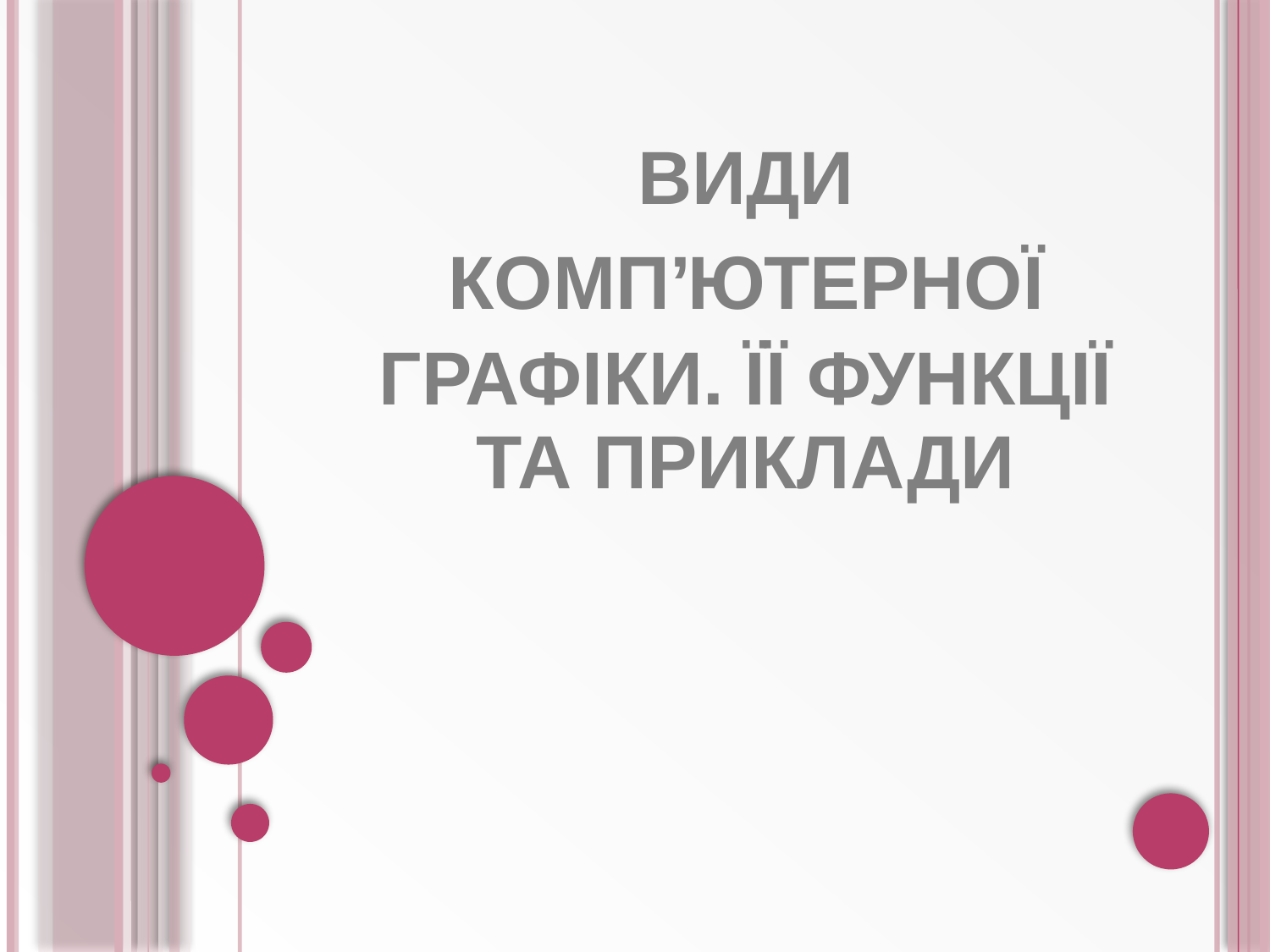

# Види комп’ютерної графіки. Її функції та приклади